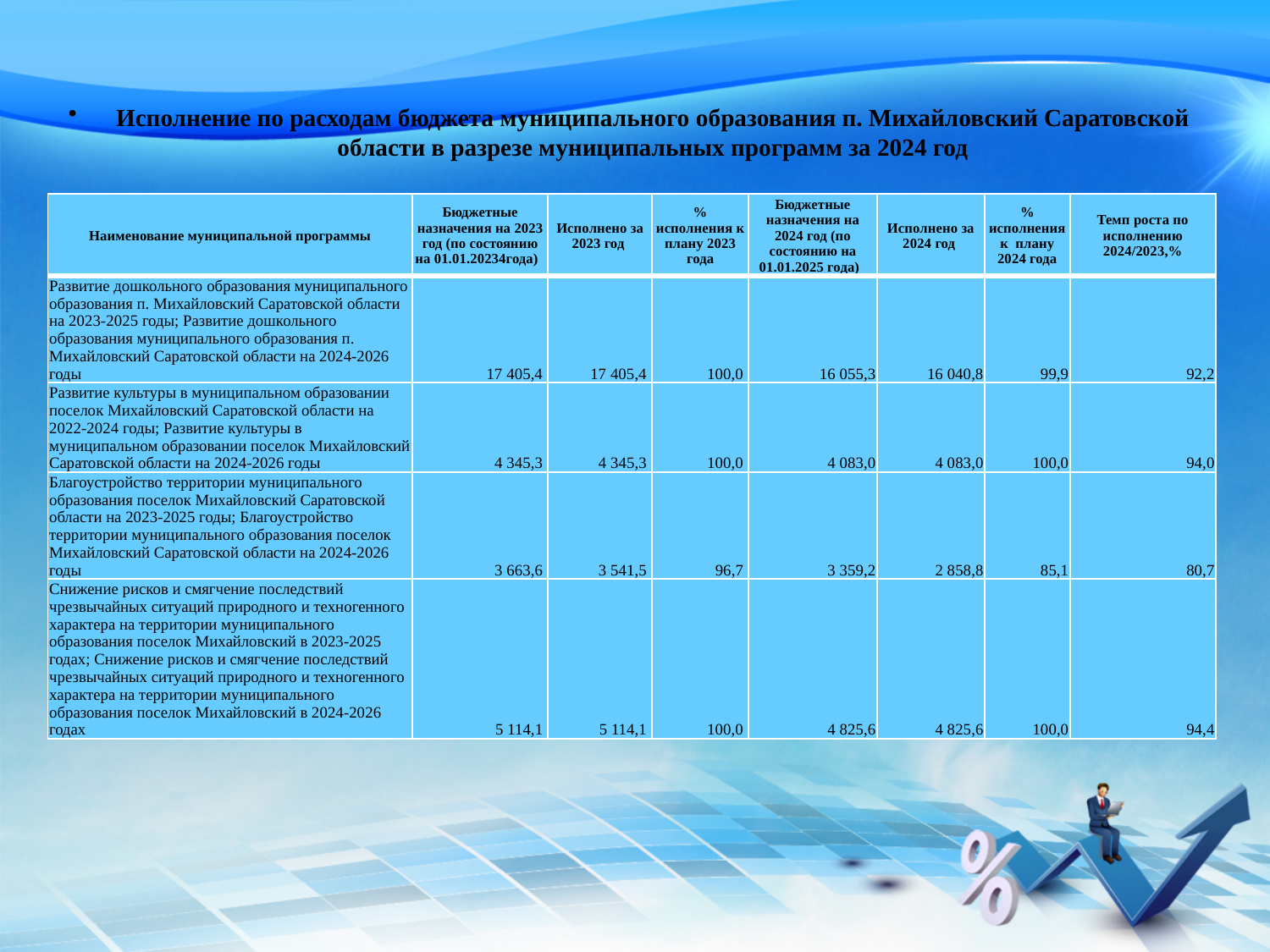

Исполнение по расходам бюджета муниципального образования п. Михайловский Саратовской области в разрезе муниципальных программ за 2024 год
| Наименование муниципальной программы | Бюджетные назначения на 2023 год (по состоянию на 01.01.20234года) | Исполнено за 2023 год | % исполнения к плану 2023 года | Бюджетные назначения на 2024 год (по состоянию на 01.01.2025 года) | Исполнено за 2024 год | % исполнения к плану 2024 года | Темп роста по исполнению 2024/2023,% |
| --- | --- | --- | --- | --- | --- | --- | --- |
| Развитие дошкольного образования муниципального образования п. Михайловский Саратовской области на 2023-2025 годы; Развитие дошкольного образования муниципального образования п. Михайловский Саратовской области на 2024-2026 годы | 17 405,4 | 17 405,4 | 100,0 | 16 055,3 | 16 040,8 | 99,9 | 92,2 |
| Развитие культуры в муниципальном образовании поселок Михайловский Саратовской области на 2022-2024 годы; Развитие культуры в муниципальном образовании поселок Михайловский Саратовской области на 2024-2026 годы | 4 345,3 | 4 345,3 | 100,0 | 4 083,0 | 4 083,0 | 100,0 | 94,0 |
| Благоустройство территории муниципального образования поселок Михайловский Саратовской области на 2023-2025 годы; Благоустройство территории муниципального образования поселок Михайловский Саратовской области на 2024-2026 годы | 3 663,6 | 3 541,5 | 96,7 | 3 359,2 | 2 858,8 | 85,1 | 80,7 |
| Снижение рисков и смягчение последствий чрезвычайных ситуаций природного и техногенного характера на территории муниципального образования поселок Михайловский в 2023-2025 годах; Снижение рисков и смягчение последствий чрезвычайных ситуаций природного и техногенного характера на территории муниципального образования поселок Михайловский в 2024-2026 годах | 5 114,1 | 5 114,1 | 100,0 | 4 825,6 | 4 825,6 | 100,0 | 94,4 |